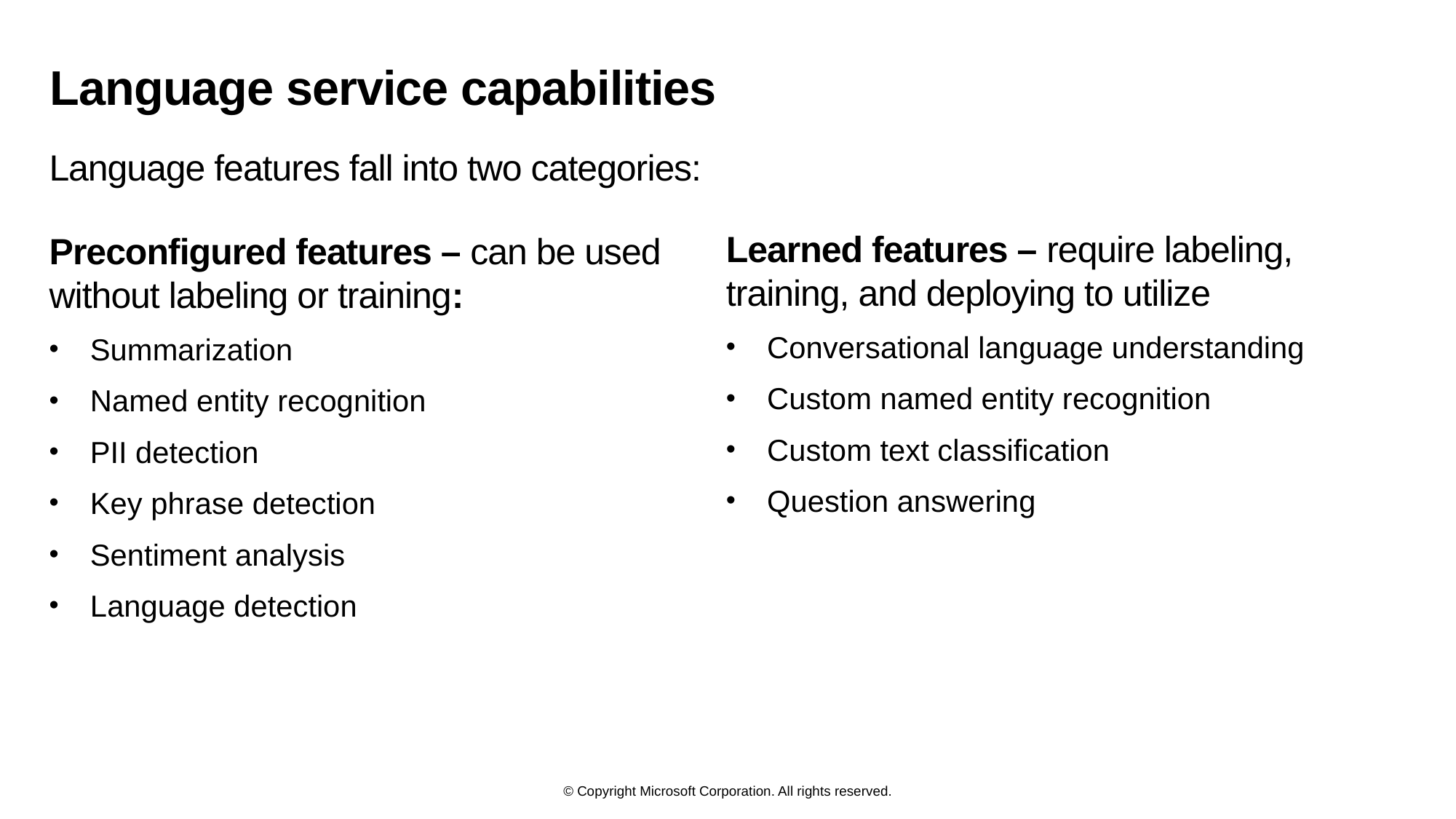

# Language service capabilities
Language features fall into two categories:

Learned features – require labeling, training, and deploying to utilize
Conversational language understanding
Custom named entity recognition
Custom text classification
Question answering

Preconfigured features – can be used without labeling or training:
Summarization
Named entity recognition
PII detection
Key phrase detection
Sentiment analysis
Language detection